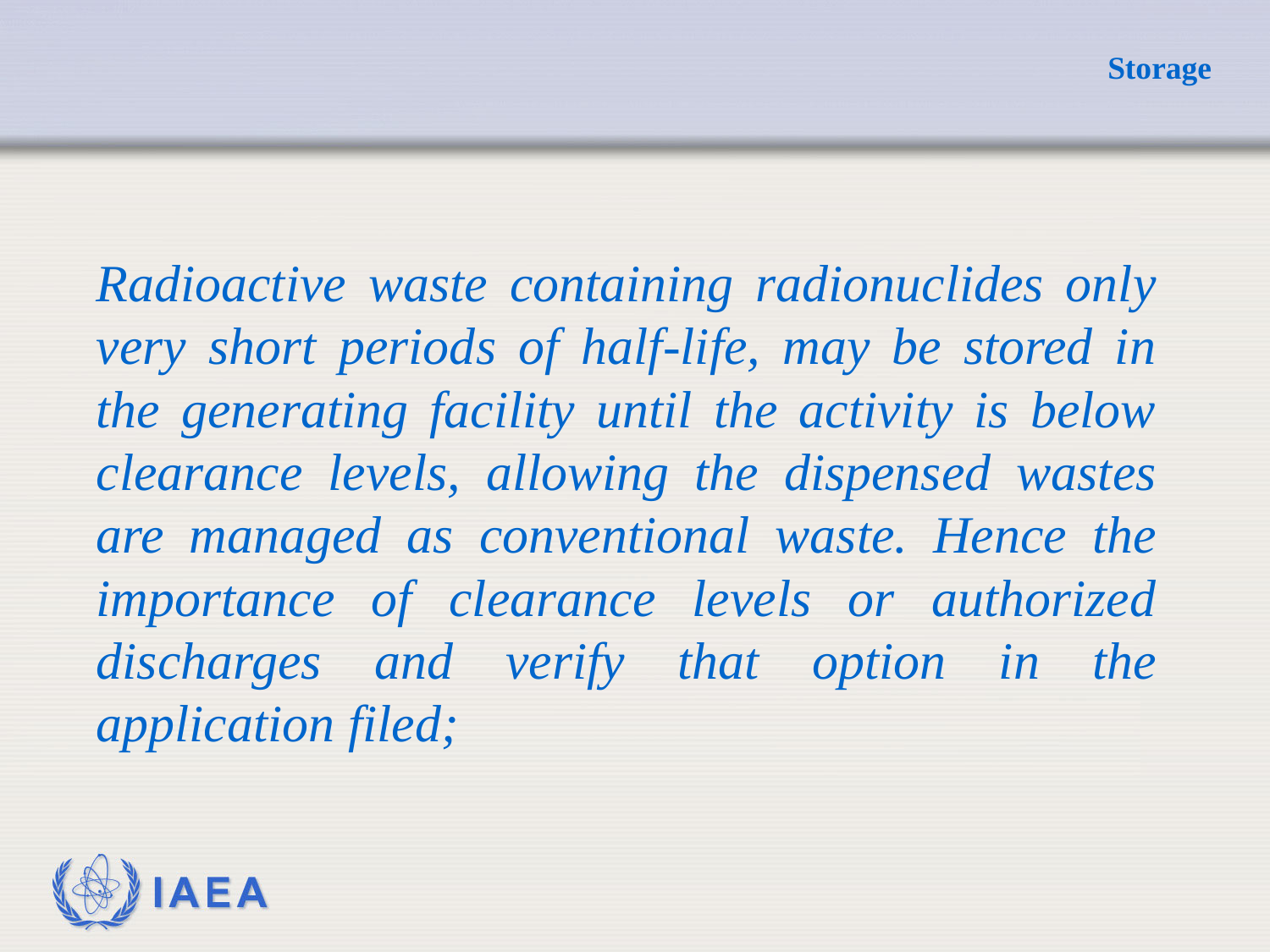

# Storage

	Radioactive waste containing radionuclides only very short periods of half-life, may be stored in the generating facility until the activity is below clearance levels, allowing the dispensed wastes are managed as conventional waste. Hence the importance of clearance levels or authorized discharges and verify that option in the application filed;